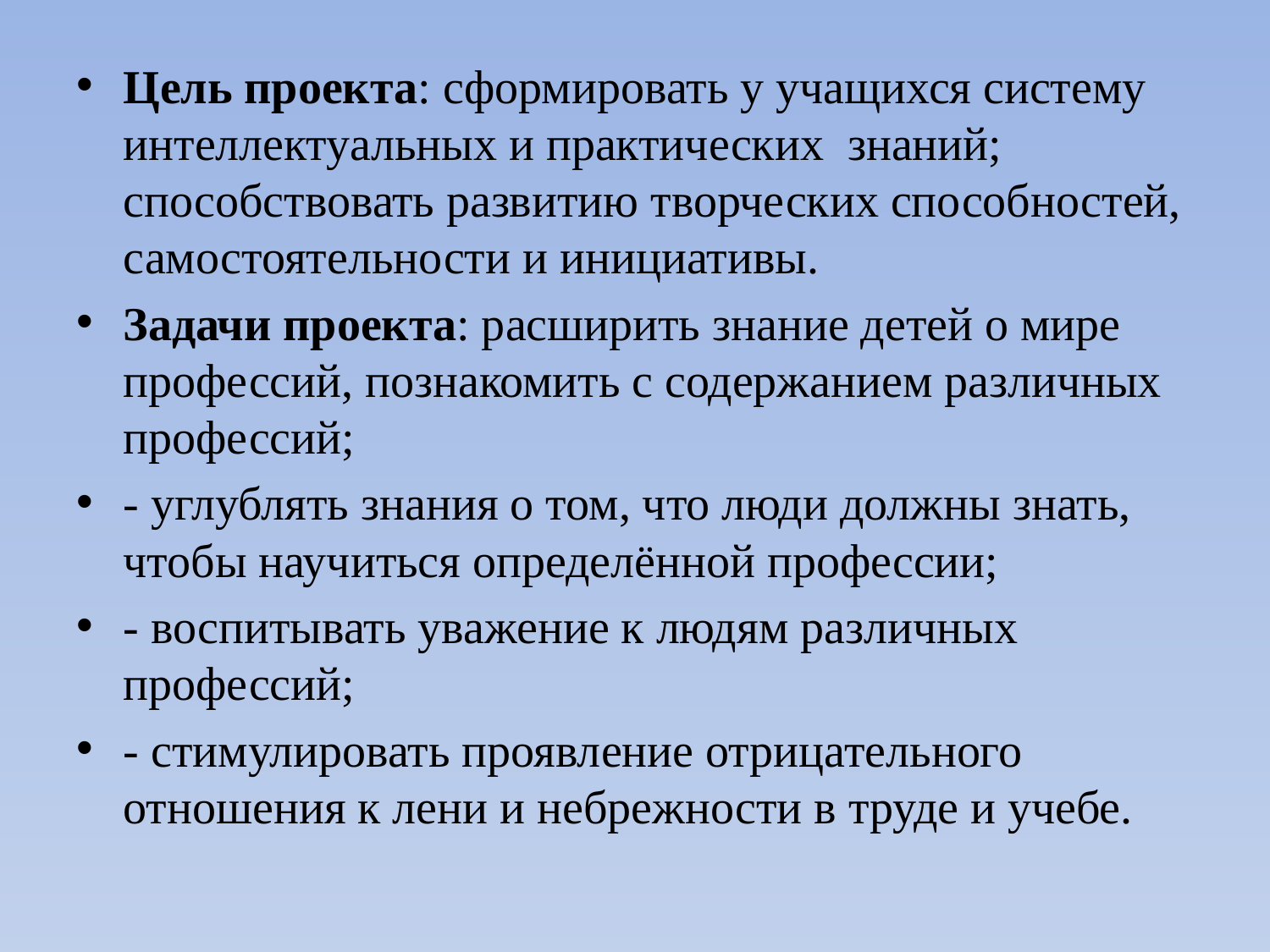

Цель проекта: сформировать у учащихся систему интеллектуальных и практических  знаний; способствовать развитию творческих способностей, самостоятельности и инициативы.
Задачи проекта: расширить знание детей о мире профессий, познакомить с содержанием различных профессий;
- углублять знания о том, что люди должны знать, чтобы научиться определённой профессии;
- воспитывать уважение к людям различных профессий;
- стимулировать проявление отрицательного отношения к лени и небрежности в труде и учебе.